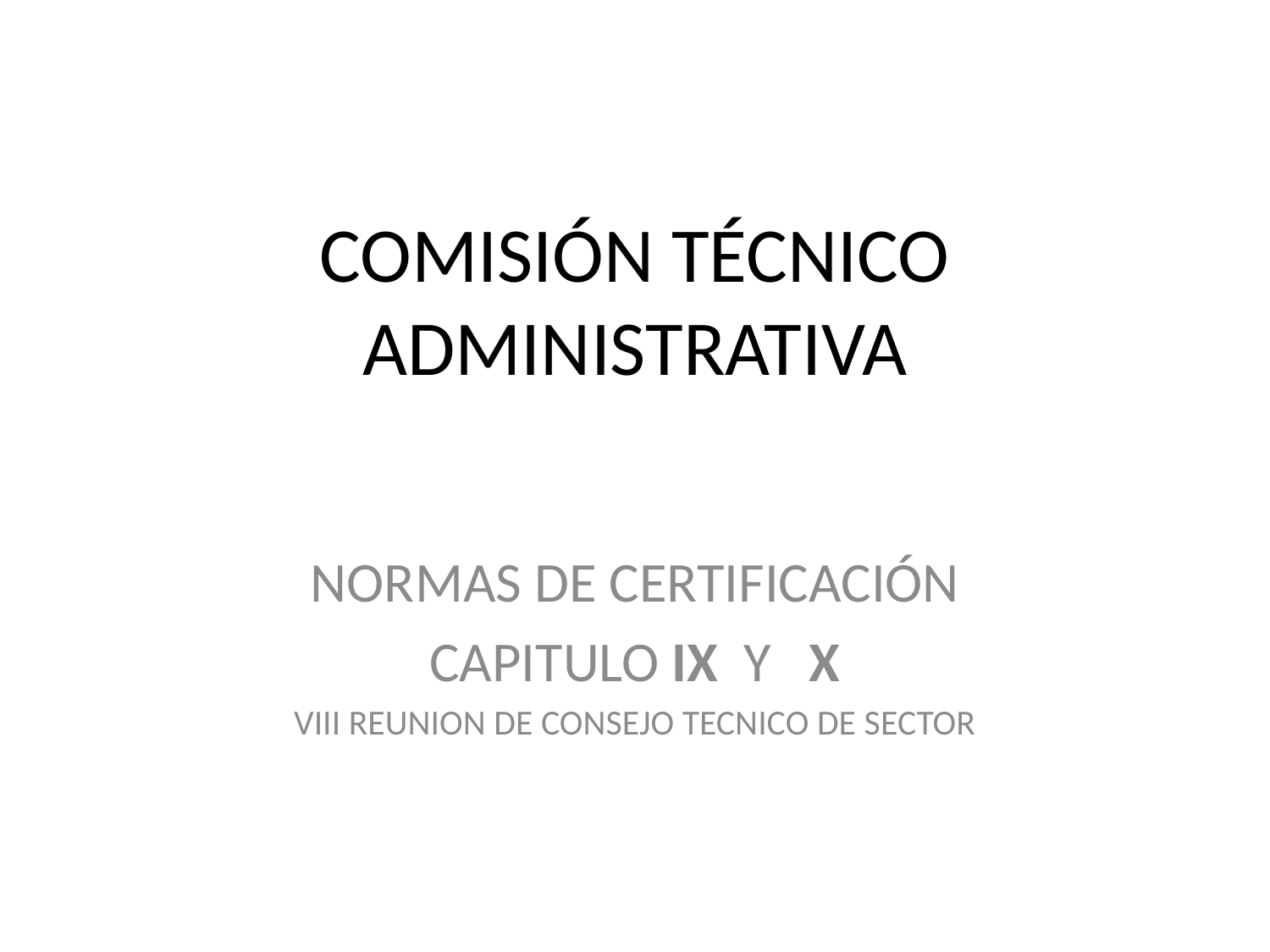

# COMISIÓN TÉCNICO ADMINISTRATIVA
NORMAS DE CERTIFICACIÓN
CAPITULO IX  Y   X
VIII REUNION DE CONSEJO TECNICO DE SECTOR